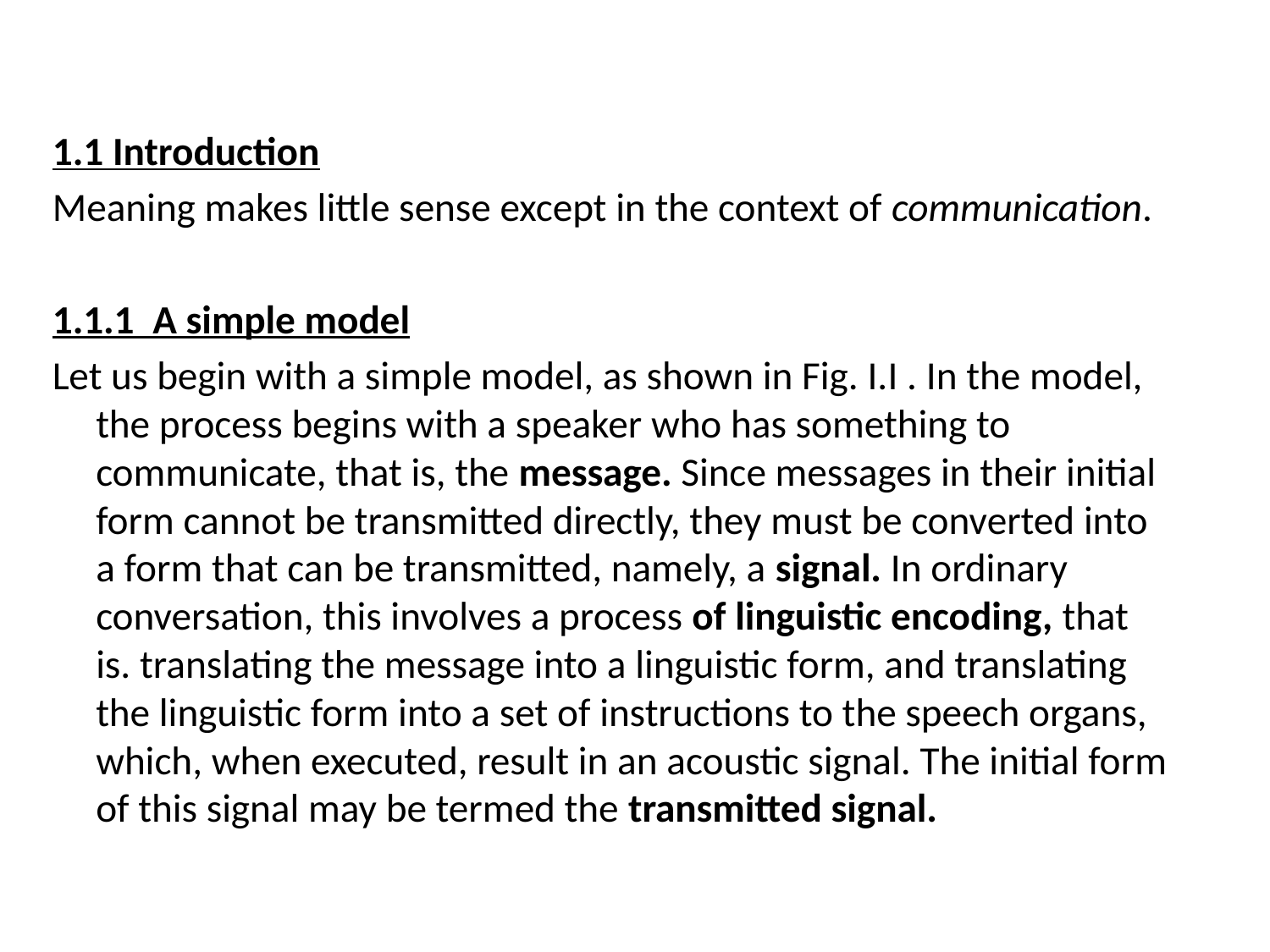

1.1 Introduction
Meaning makes little sense except in the context of communication.

1.1.1  A simple model
Let us begin with a simple model, as shown in Fig. I.I . In the model, the process begins with a speaker who has something to communicate, that is, the message. Since messages in their initial form cannot be transmitted directly, they must be converted into a form that can be transmitted, namely, a signal. In ordinary conversation, this involves a process of linguistic encoding, that is. translating the message into a linguistic form, and translating the linguistic form into a set of instructions to the speech organs, which, when executed, result in an acoustic signal. The initial form of this signal may be termed the transmitted signal.